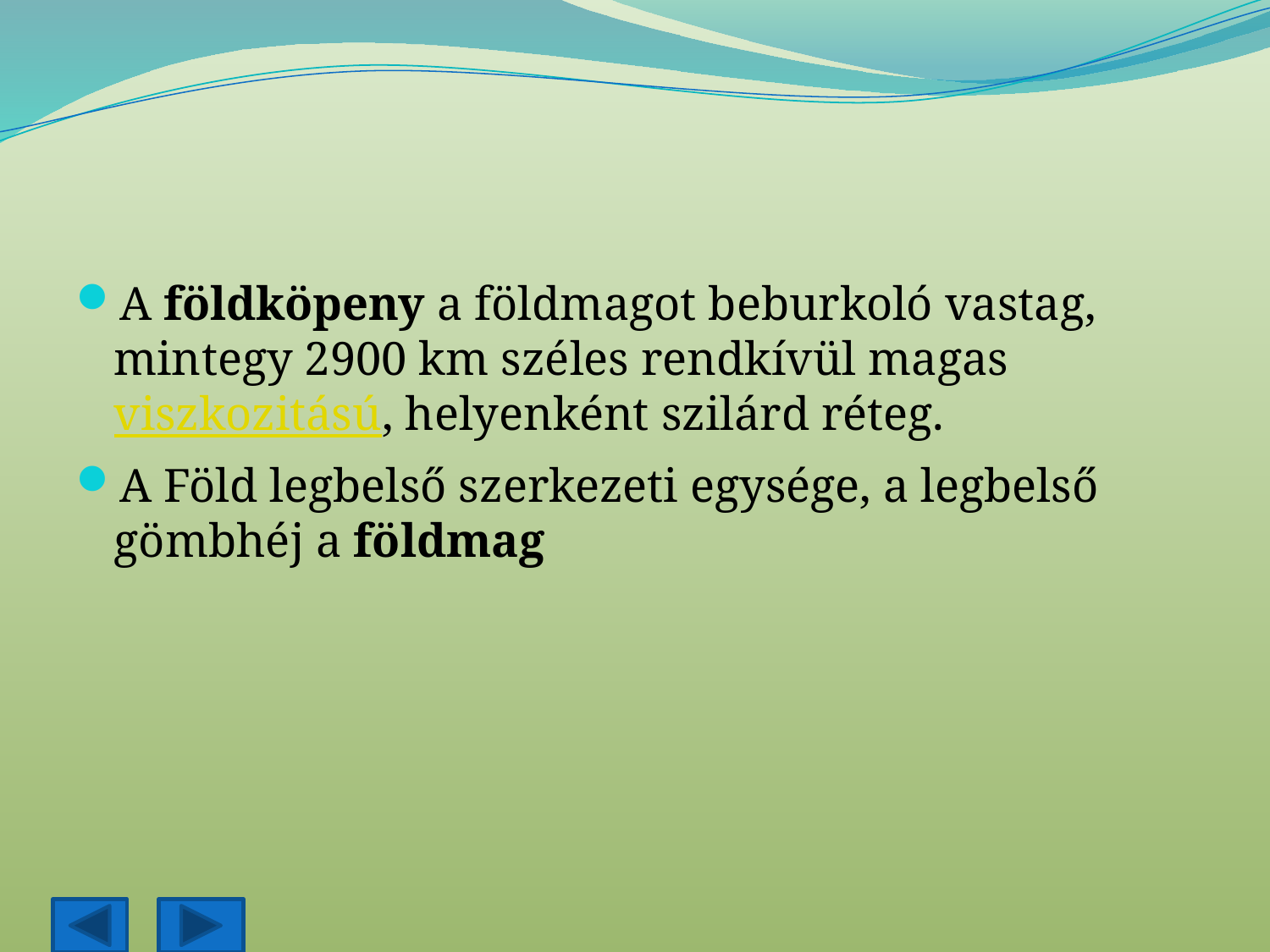

A földköpeny a földmagot beburkoló vastag, mintegy 2900 km széles rendkívül magas viszkozitású, helyenként szilárd réteg.
A Föld legbelső szerkezeti egysége, a legbelső gömbhéj a földmag